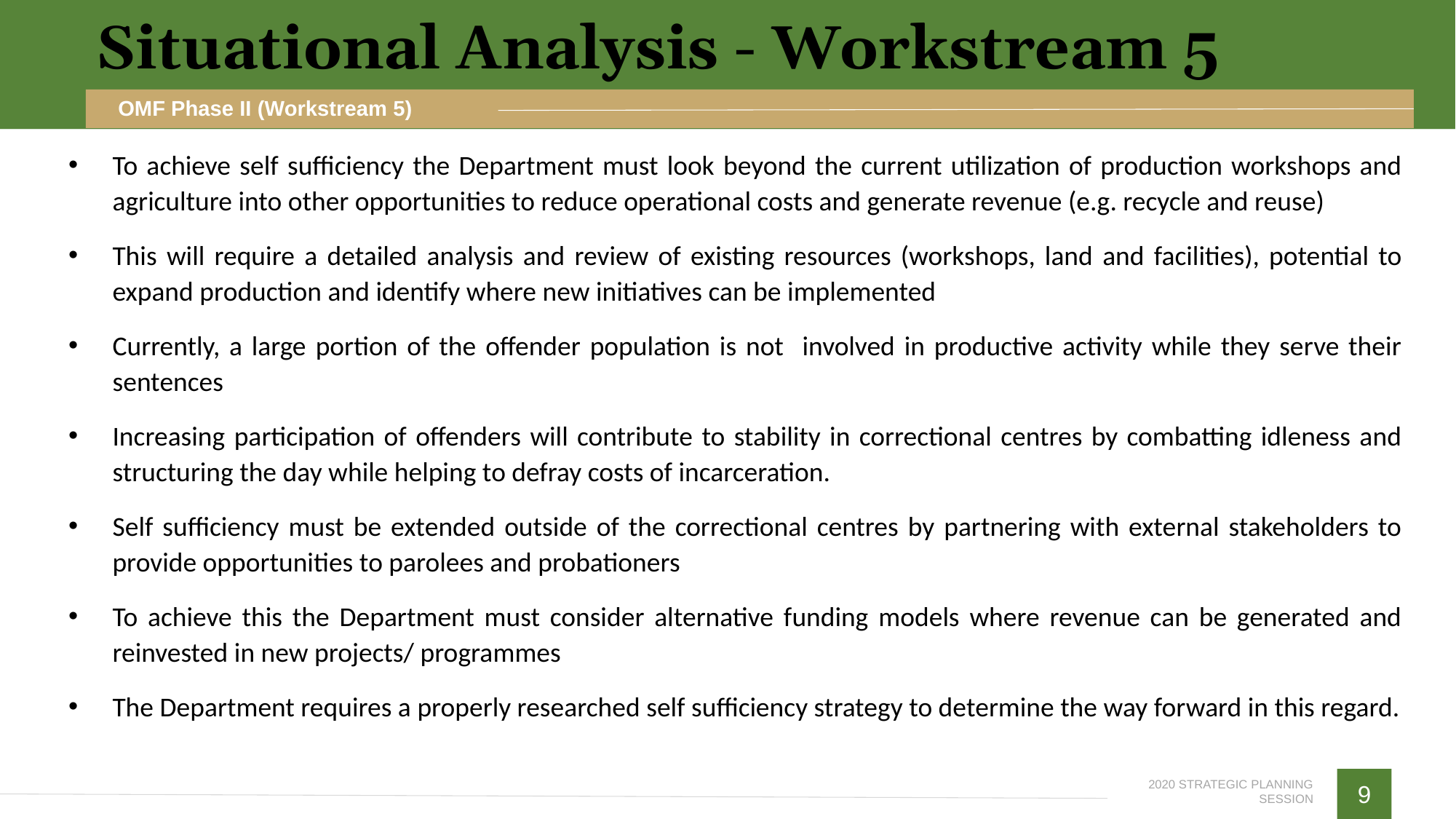

Situational Analysis - Workstream 5

OMF Phase II (Workstream 5)
To achieve self sufficiency the Department must look beyond the current utilization of production workshops and agriculture into other opportunities to reduce operational costs and generate revenue (e.g. recycle and reuse)
This will require a detailed analysis and review of existing resources (workshops, land and facilities), potential to expand production and identify where new initiatives can be implemented
Currently, a large portion of the offender population is not  involved in productive activity while they serve their sentences
Increasing participation of offenders will contribute to stability in correctional centres by combatting idleness and structuring the day while helping to defray costs of incarceration.
Self sufficiency must be extended outside of the correctional centres by partnering with external stakeholders to provide opportunities to parolees and probationers
To achieve this the Department must consider alternative funding models where revenue can be generated and reinvested in new projects/ programmes
The Department requires a properly researched self sufficiency strategy to determine the way forward in this regard.